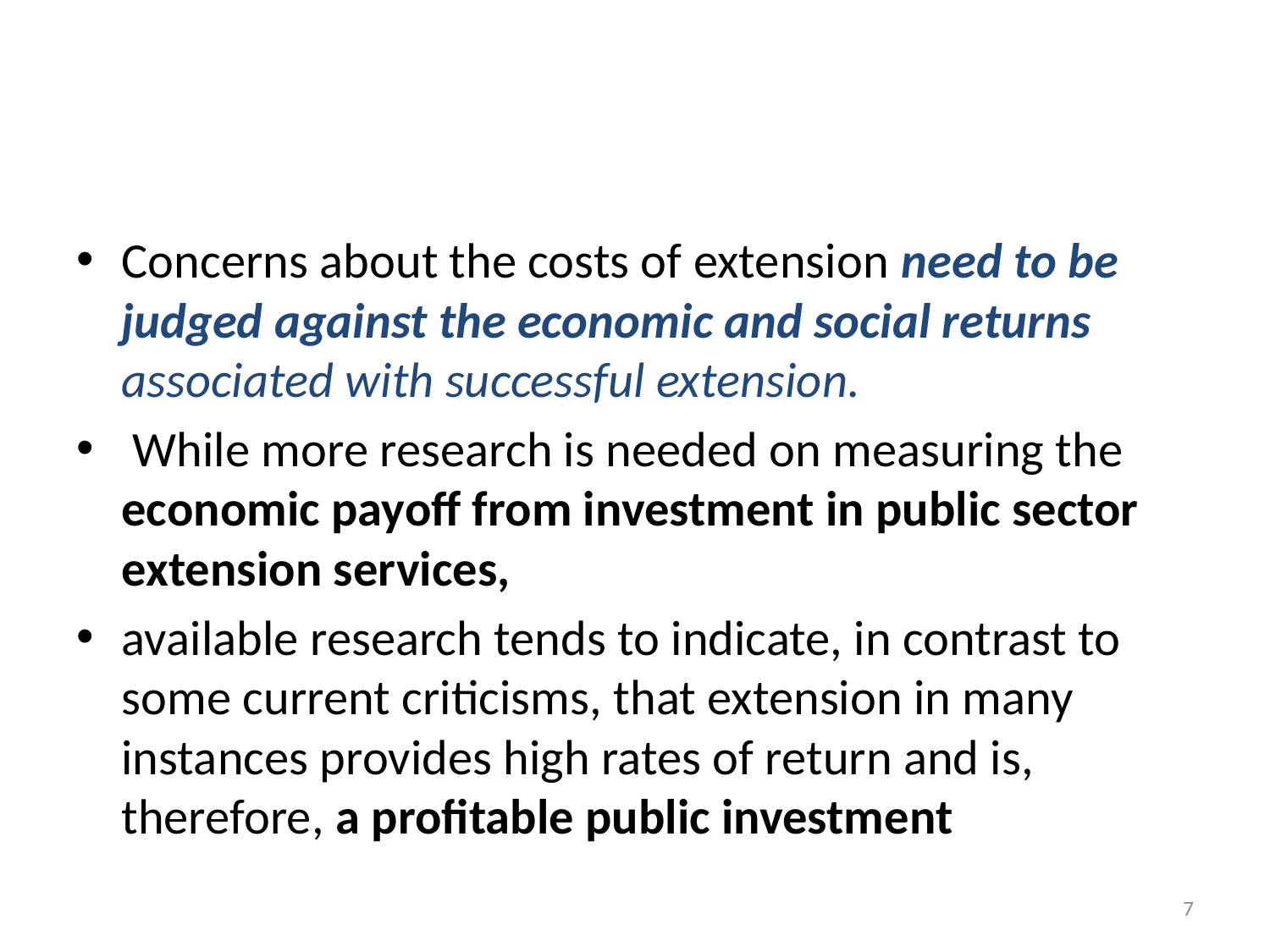

#
Concerns about the costs of extension need to be judged against the economic and social returns associated with successful extension.
 While more research is needed on measuring the economic payoff from investment in public sector extension services,
available research tends to indicate, in contrast to some current criticisms, that extension in many instances provides high rates of return and is, therefore, a profitable public investment

7